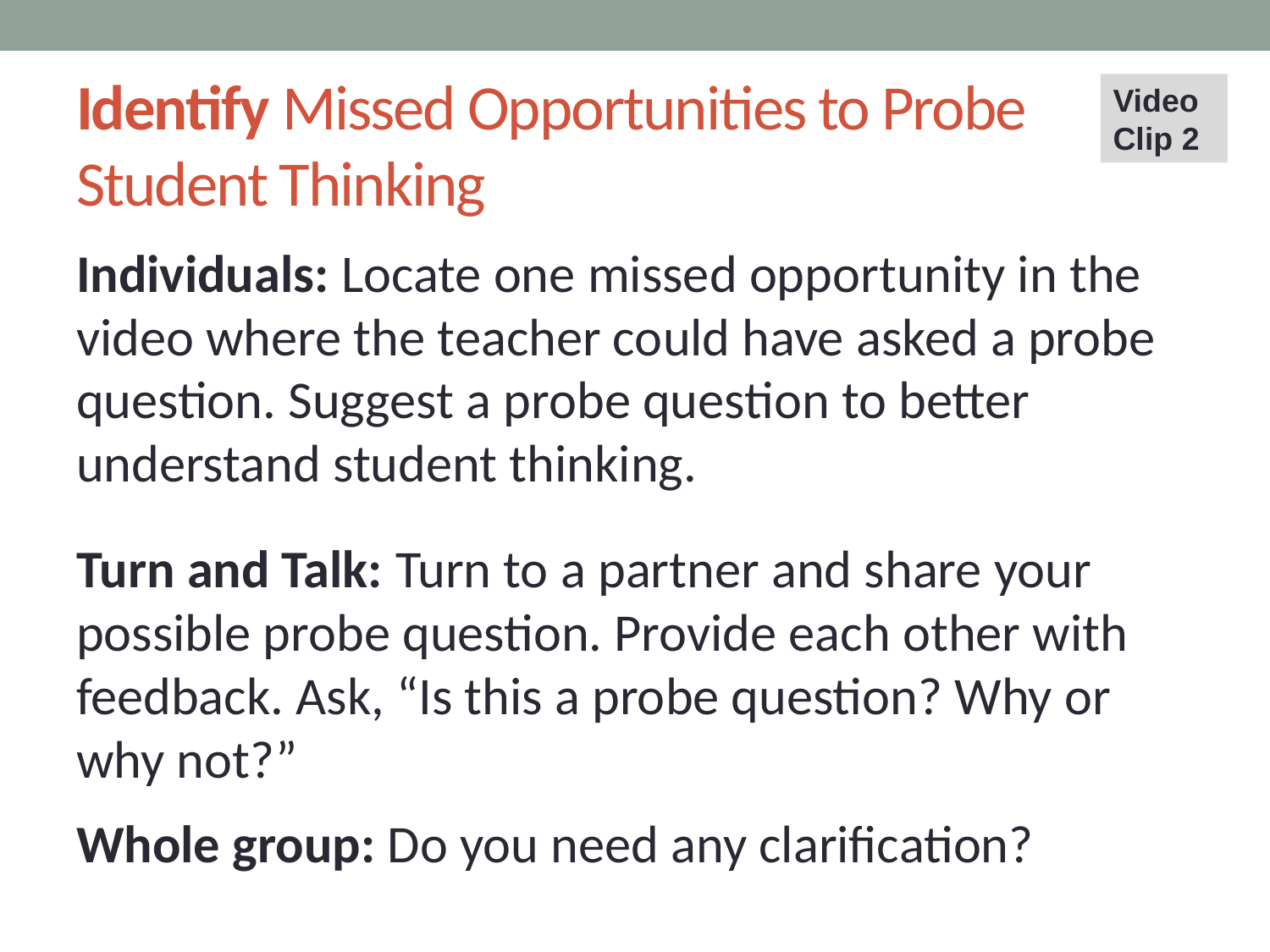

# Identify Missed Opportunities to Probe Student Thinking
Video Clip 2
Individuals: Locate one missed opportunity in the video where the teacher could have asked a probe question. Suggest a probe question to better understand student thinking.
Turn and Talk: Turn to a partner and share your possible probe question. Provide each other with feedback. Ask, “Is this a probe question? Why or why not?”
Whole group: Do you need any clarification?